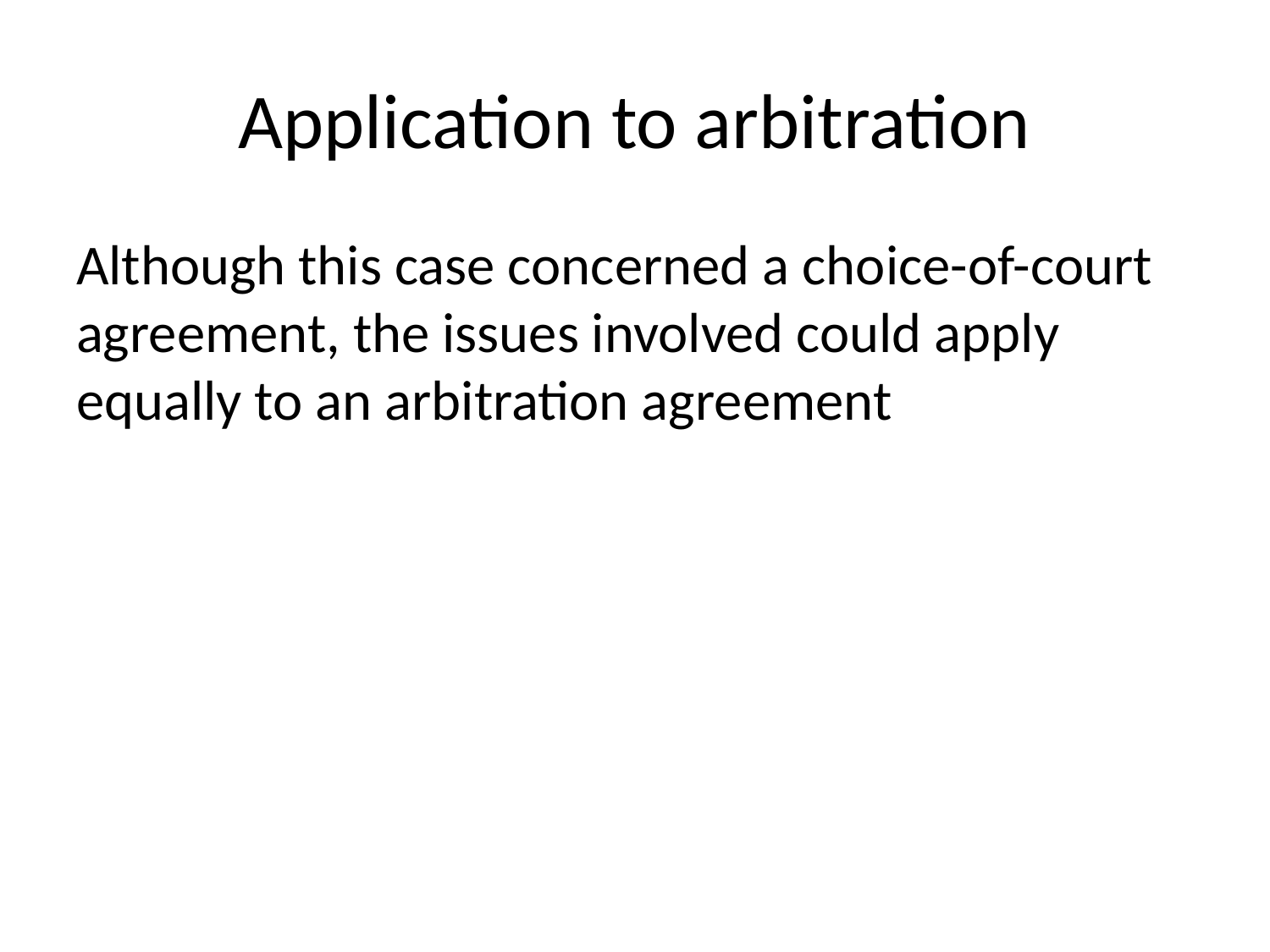

# Application to arbitration
Although this case concerned a choice-of-court agreement, the issues involved could apply equally to an arbitration agreement